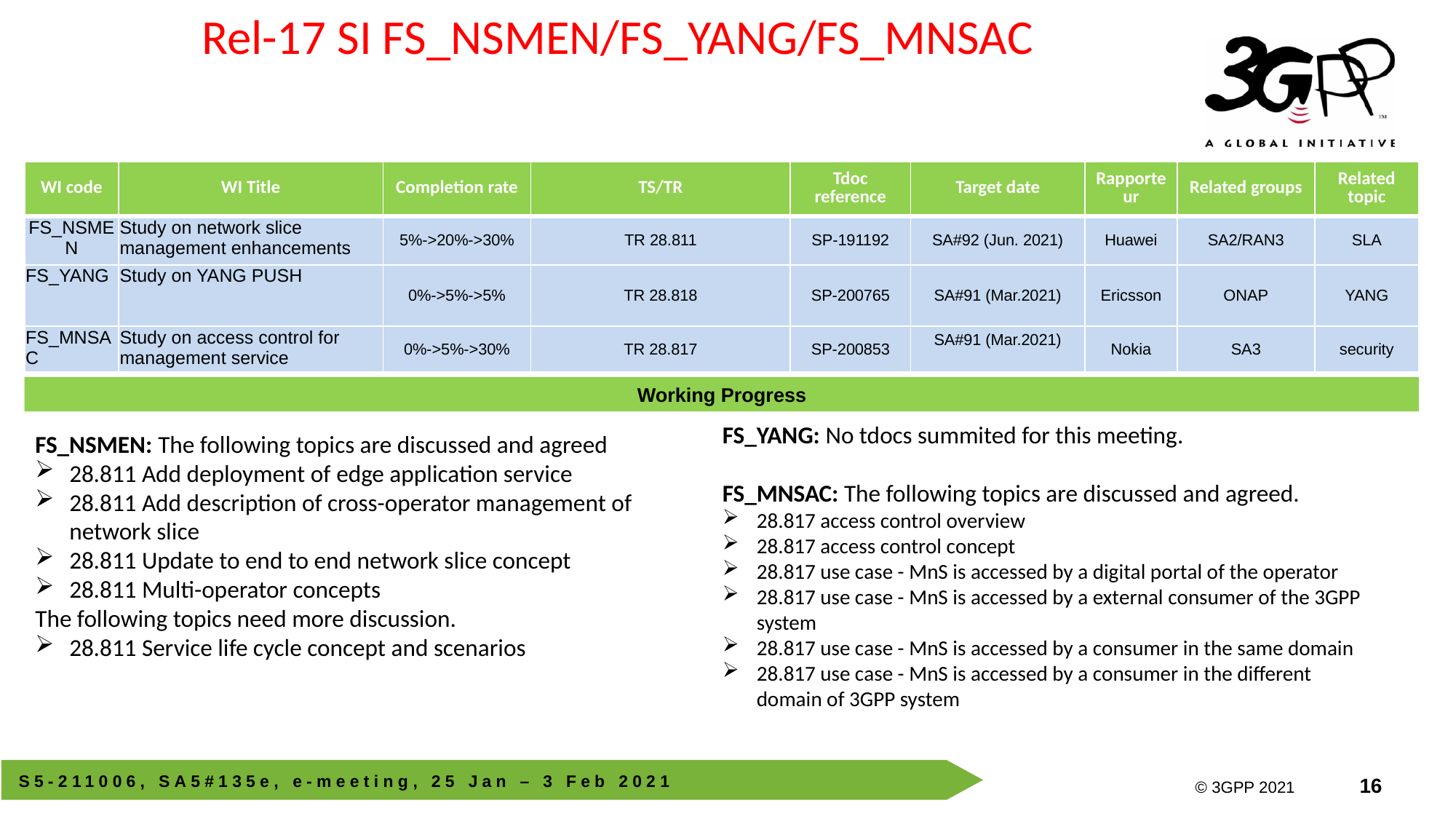

Rel-17 SI FS_NSMEN/FS_YANG/FS_MNSAC
| WI code | WI Title | Completion rate | TS/TR | Tdoc reference | Target date | Rapporteur | Related groups | Related topic |
| --- | --- | --- | --- | --- | --- | --- | --- | --- |
| FS\_NSMEN | Study on network slice management enhancements | 5%->20%->30% | TR 28.811 | SP-191192 | SA#92 (Jun. 2021) | Huawei | SA2/RAN3 | SLA |
| FS\_YANG | Study on YANG PUSH | 0%->5%->5% | TR 28.818 | SP-200765 | SA#91 (Mar.2021) | Ericsson | ONAP | YANG |
| FS\_MNSAC | Study on access control for management service | 0%->5%->30% | TR 28.817 | SP-200853 | SA#91 (Mar.2021) | Nokia | SA3 | security |
Working Progress
FS_YANG: No tdocs summited for this meeting.

FS_MNSAC: The following topics are discussed and agreed.
28.817 access control overview
28.817 access control concept
28.817 use case - MnS is accessed by a digital portal of the operator
28.817 use case - MnS is accessed by a external consumer of the 3GPP system
28.817 use case - MnS is accessed by a consumer in the same domain
28.817 use case - MnS is accessed by a consumer in the different domain of 3GPP system

FS_NSMEN: The following topics are discussed and agreed
28.811 Add deployment of edge application service
28.811 Add description of cross-operator management of network slice
28.811 Update to end to end network slice concept
28.811 Multi-operator concepts
The following topics need more discussion.
28.811 Service life cycle concept and scenarios